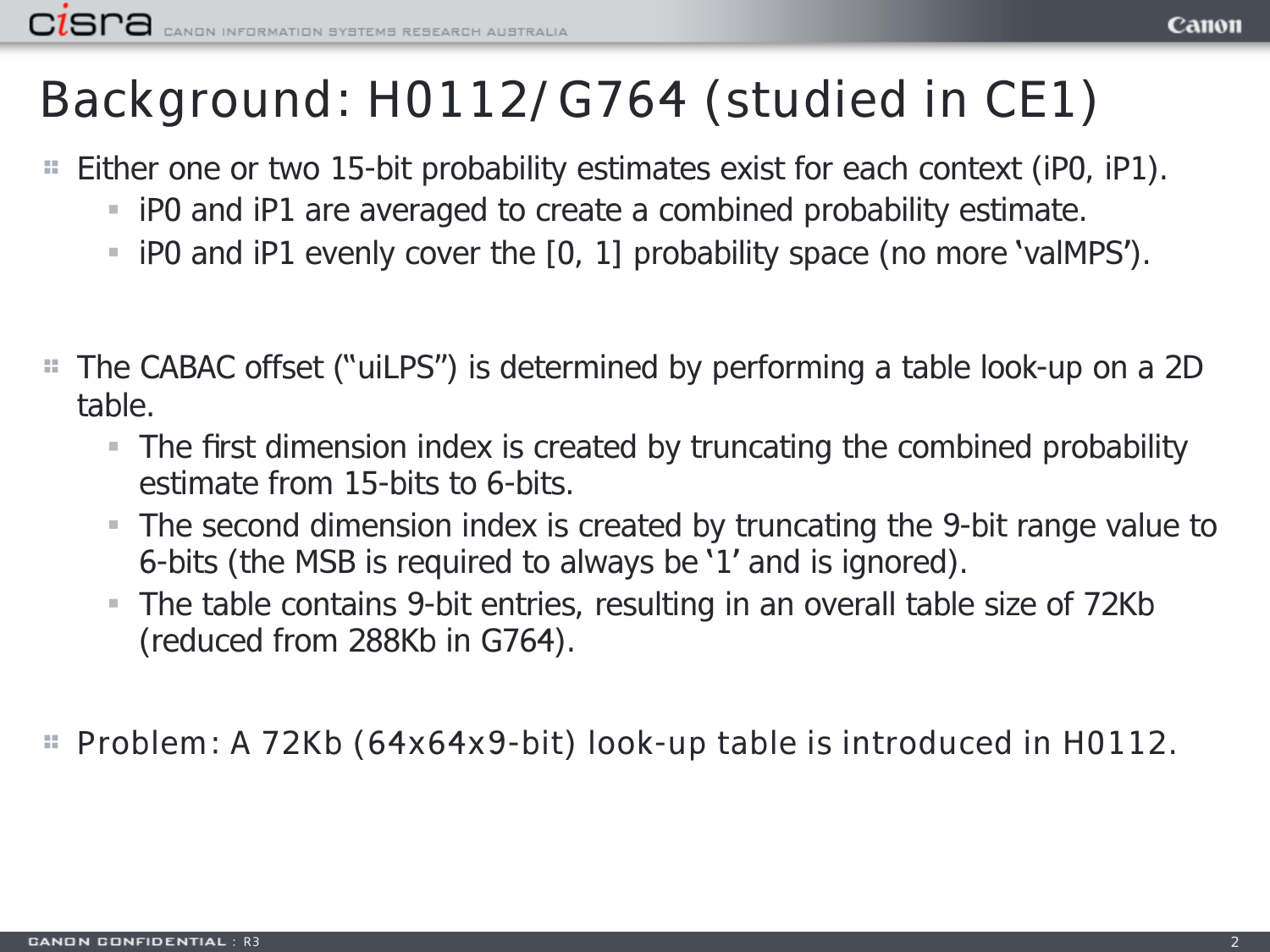

# Background: H0112/G764 (studied in CE1)
Either one or two 15-bit probability estimates exist for each context (iP0, iP1).
iP0 and iP1 are averaged to create a combined probability estimate.
iP0 and iP1 evenly cover the [0, 1] probability space (no more ‘valMPS’).

The CABAC offset (“uiLPS”) is determined by performing a table look-up on a 2D table.
The first dimension index is created by truncating the combined probability estimate from 15-bits to 6-bits.
The second dimension index is created by truncating the 9-bit range value to 6-bits (the MSB is required to always be ‘1’ and is ignored).
The table contains 9-bit entries, resulting in an overall table size of 72Kb (reduced from 288Kb in G764).

Problem: A 72Kb (64x64x9-bit) look-up table is introduced in H0112.
2